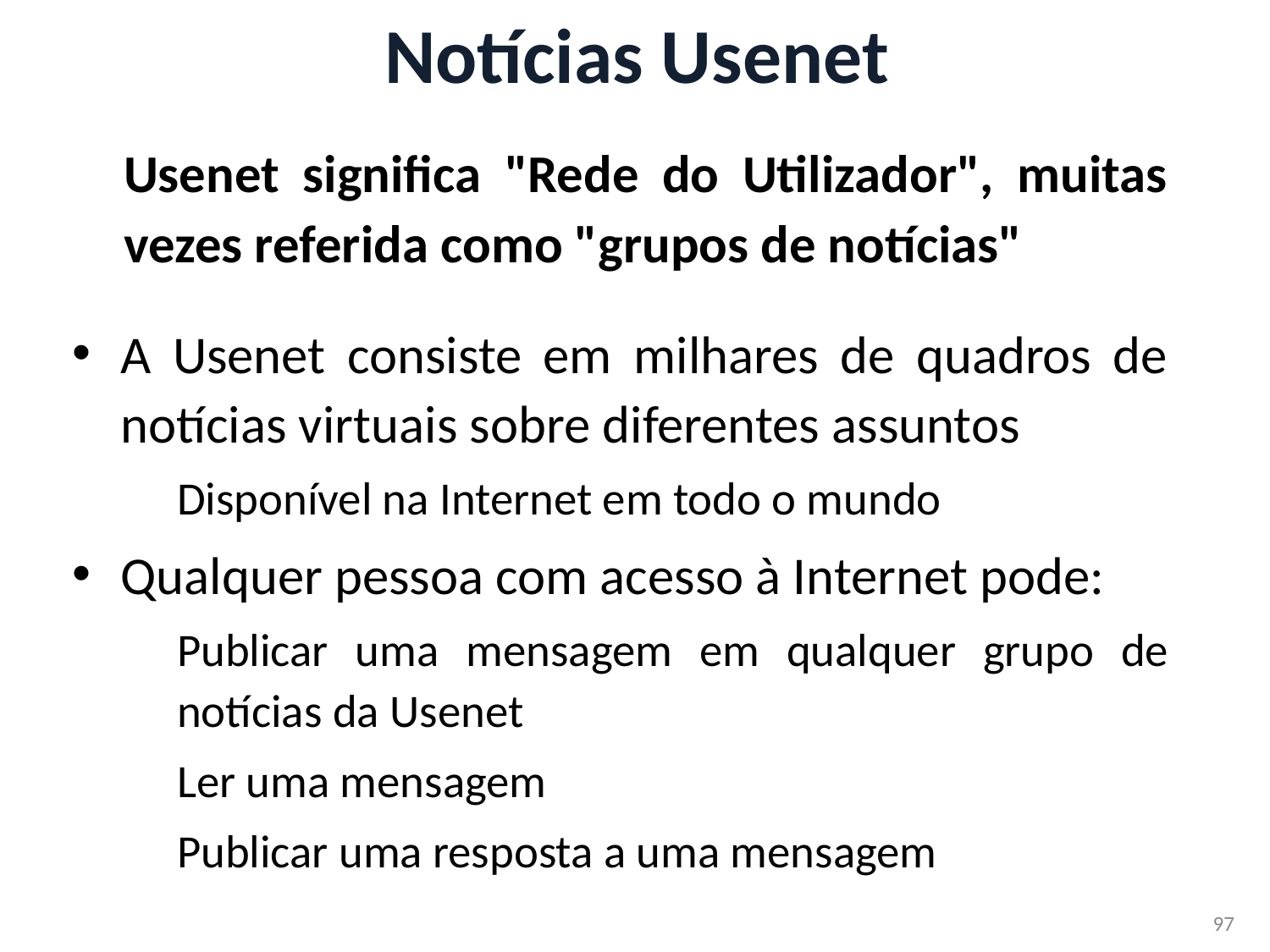

# Notícias Usenet
Usenet significa "Rede do Utilizador", muitas vezes referida como "grupos de notícias"

A Usenet consiste em milhares de quadros de notícias virtuais sobre diferentes assuntos
Disponível na Internet em todo o mundo
Qualquer pessoa com acesso à Internet pode:
Publicar uma mensagem em qualquer grupo de notícias da Usenet
Ler uma mensagem
Publicar uma resposta a uma mensagem
97